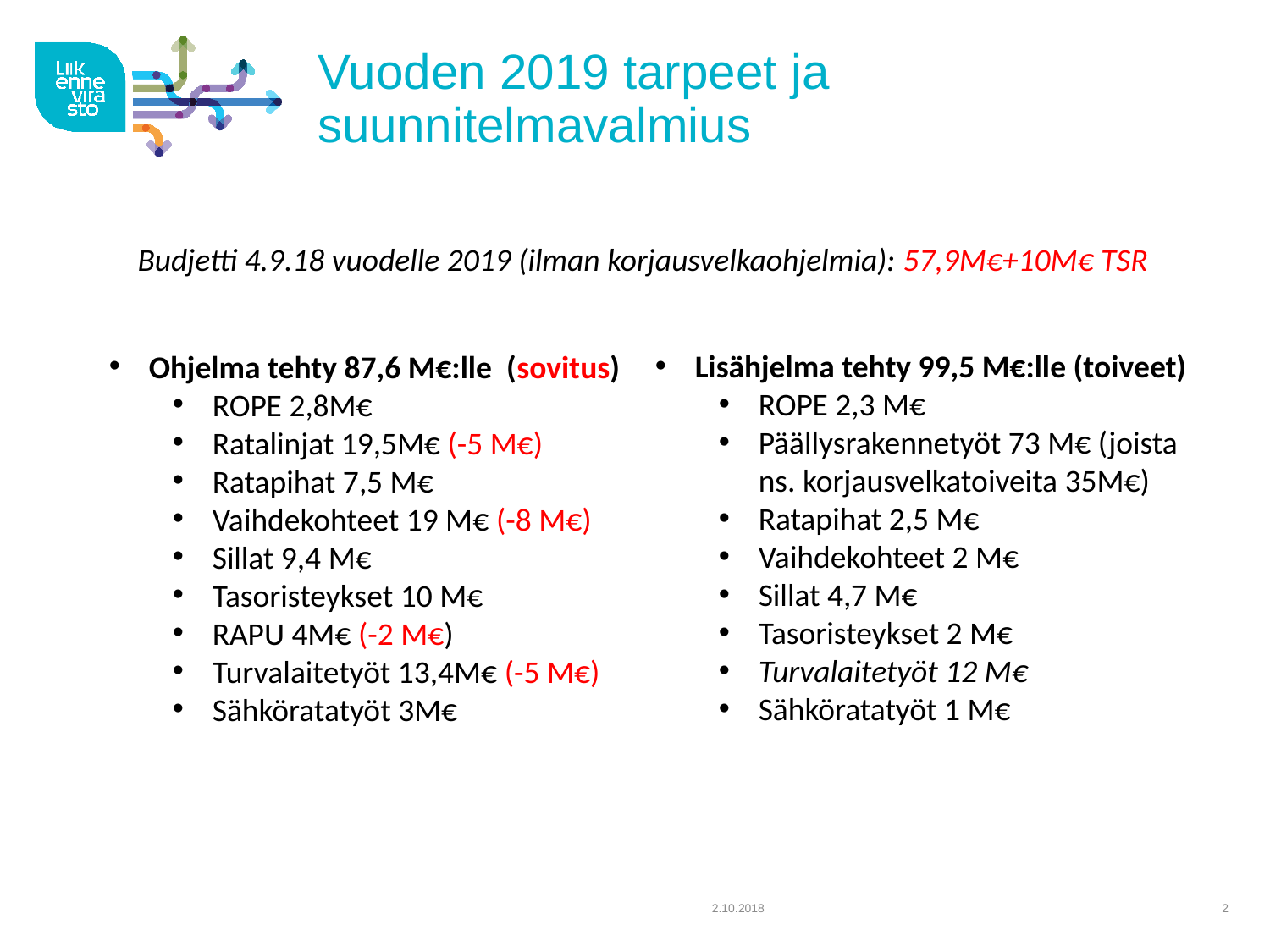

# Vuoden 2019 tarpeet ja suunnitelmavalmius

Lisähjelma tehty 99,5 M€:lle (toiveet)
ROPE 2,3 M€
Päällysrakennetyöt 73 M€ (joista ns. korjausvelkatoiveita 35M€)
Ratapihat 2,5 M€
Vaihdekohteet 2 M€
Sillat 4,7 M€
Tasoristeykset 2 M€
Turvalaitetyöt 12 M€
Sähköratatyöt 1 M€

Budjetti 4.9.18 vuodelle 2019 (ilman korjausvelkaohjelmia): 57,9M€+10M€ TSR

Ohjelma tehty 87,6 M€:lle  (sovitus)
ROPE 2,8M€
Ratalinjat 19,5M€ (-5 M€)
Ratapihat 7,5 M€
Vaihdekohteet 19 M€ (-8 M€)
Sillat 9,4 M€
Tasoristeykset 10 M€
RAPU 4M€ (-2 M€)
Turvalaitetyöt 13,4M€ (-5 M€)
Sähköratatyöt 3M€

2.10.2018

2